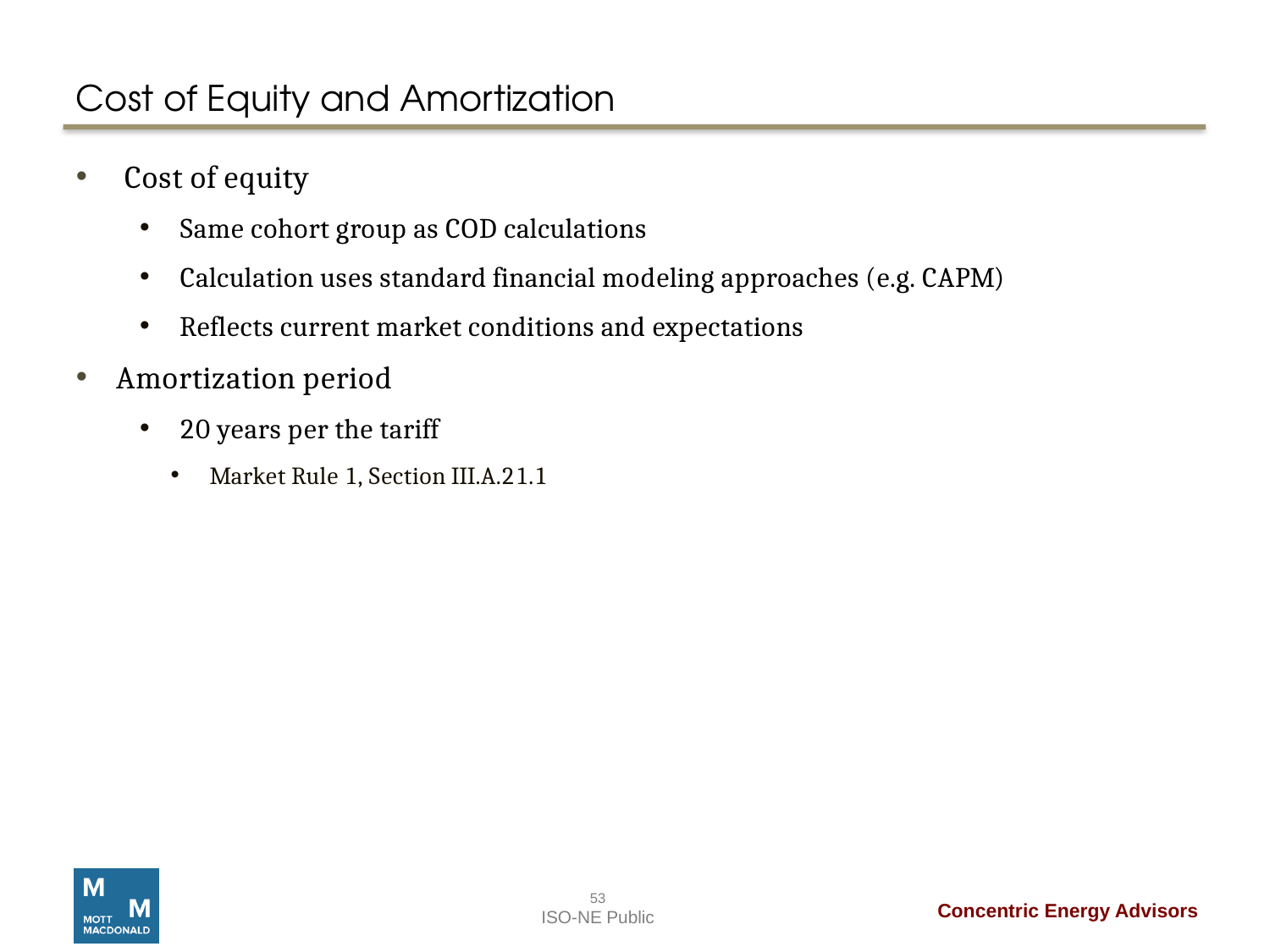

# Cost of Equity and Amortization
Cost of equity
Same cohort group as COD calculations
Calculation uses standard financial modeling approaches (e.g. CAPM)
Reflects current market conditions and expectations
Amortization period
20 years per the tariff
Market Rule 1, Section III.A.21.1